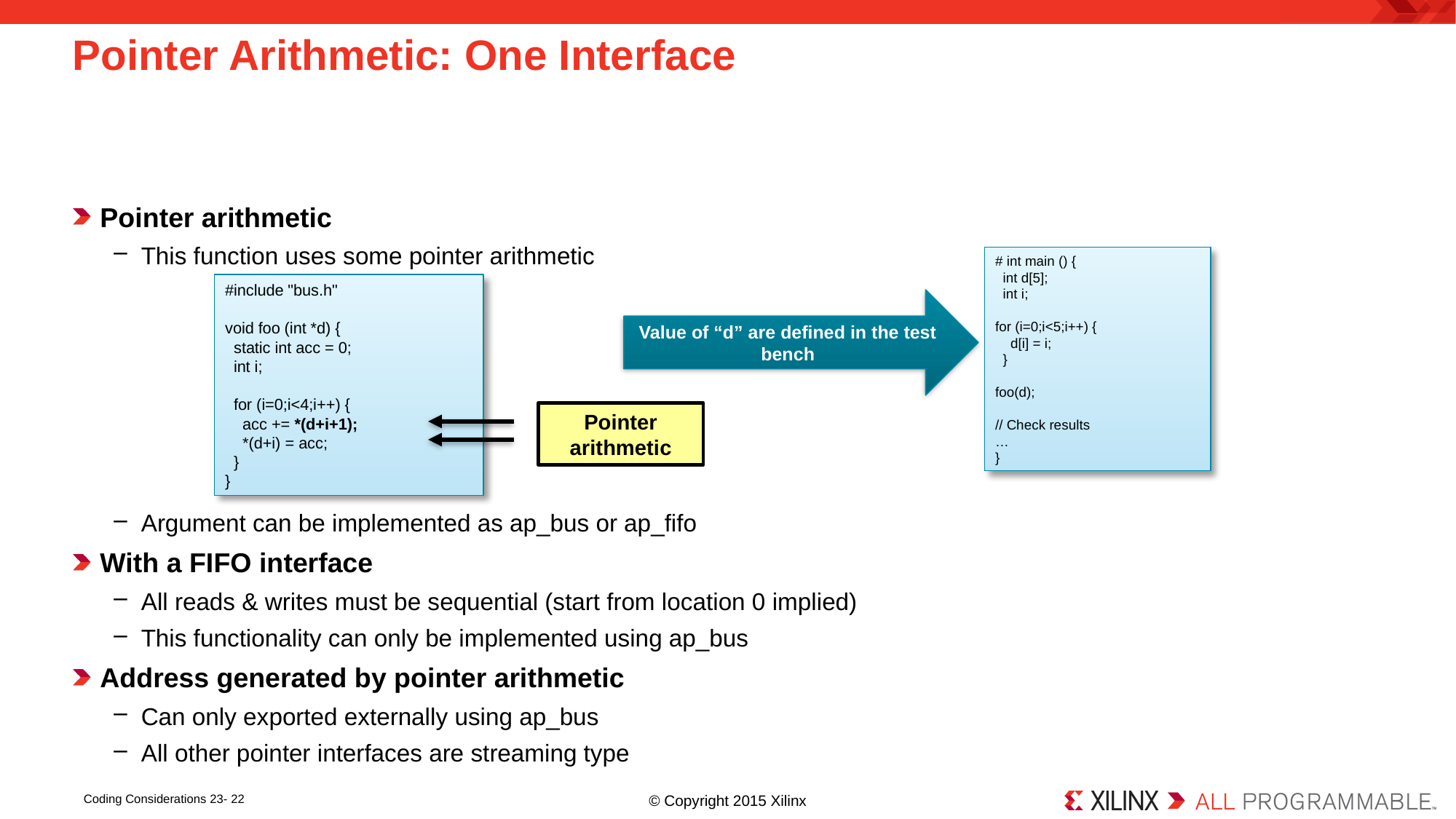

# Pointer Arithmetic: One Interface
Pointer arithmetic
This function uses some pointer arithmetic

Argument can be implemented as ap_bus or ap_fifo
With a FIFO interface
All reads & writes must be sequential (start from location 0 implied)
This functionality can only be implemented using ap_bus
Address generated by pointer arithmetic
Can only exported externally using ap_bus
All other pointer interfaces are streaming type
# int main () {
  int d[5];
  int i;

for (i=0;i<5;i++) {
    d[i] = i;
  }

foo(d);

// Check results
…
}
#include "bus.h"

void foo (int *d) {
  static int acc = 0;
  int i;

  for (i=0;i<4;i++) {
    acc += *(d+i+1);
    *(d+i) = acc;
  }
}
Value of “d” are defined in the test bench
Pointer arithmetic
Coding Considerations 23- 22
© Copyright 2015 Xilinx